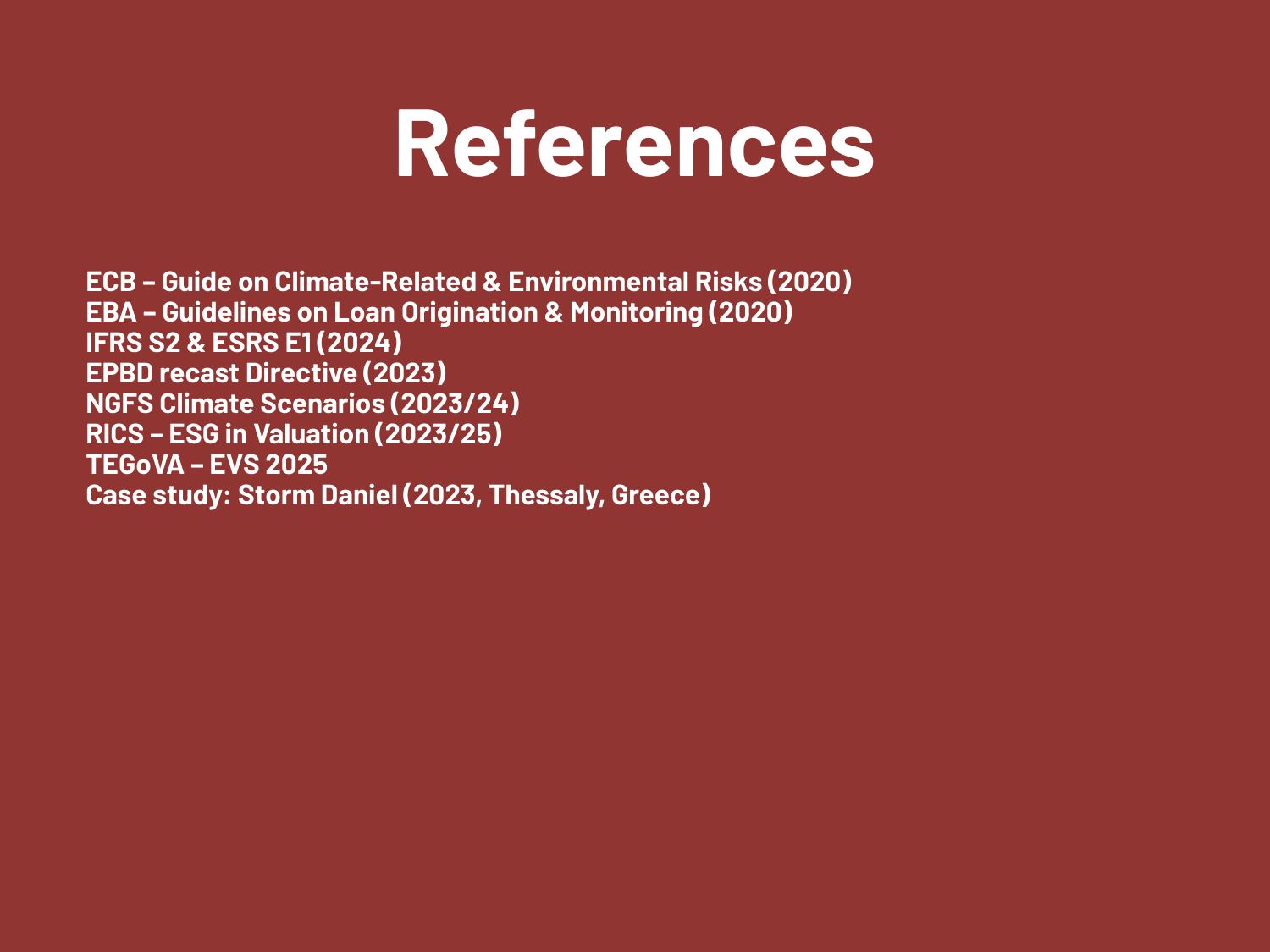

References

ECB – Guide on Climate-Related & Environmental Risks (2020)
EBA – Guidelines on Loan Origination & Monitoring (2020)
IFRS S2 & ESRS E1 (2024)
EPBD recast Directive (2023)
NGFS Climate Scenarios (2023/24)
RICS – ESG in Valuation (2023/25)
TEGoVA – EVS 2025
Case study: Storm Daniel (2023, Thessaly, Greece)
23